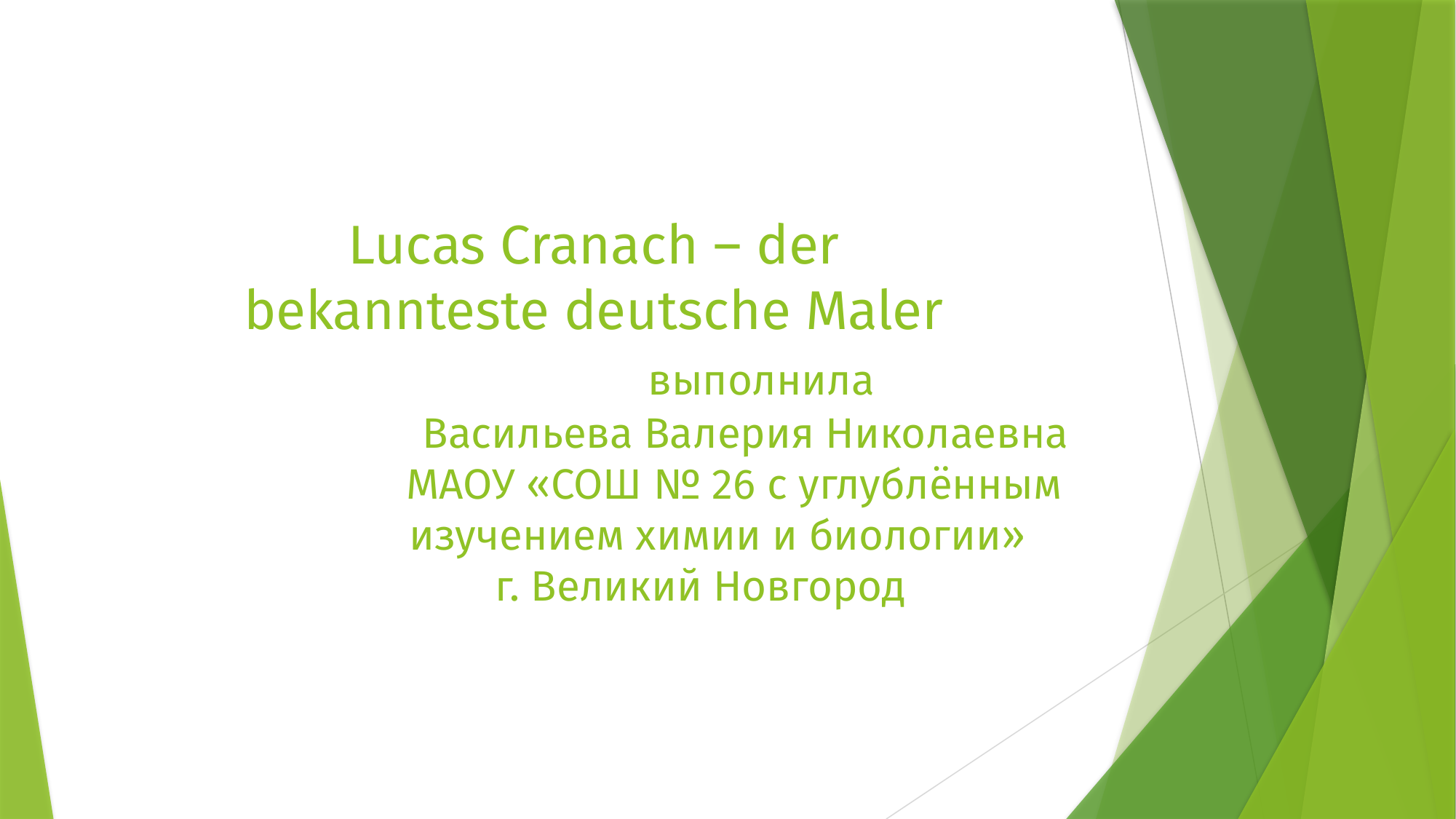

# Lucas Cranach – der bekannteste deutsche Maler выполнила Васильева Валерия Николаевна МАОУ «СОШ № 26 с углублённым изучением химии и биологии» г. Великий Новгород